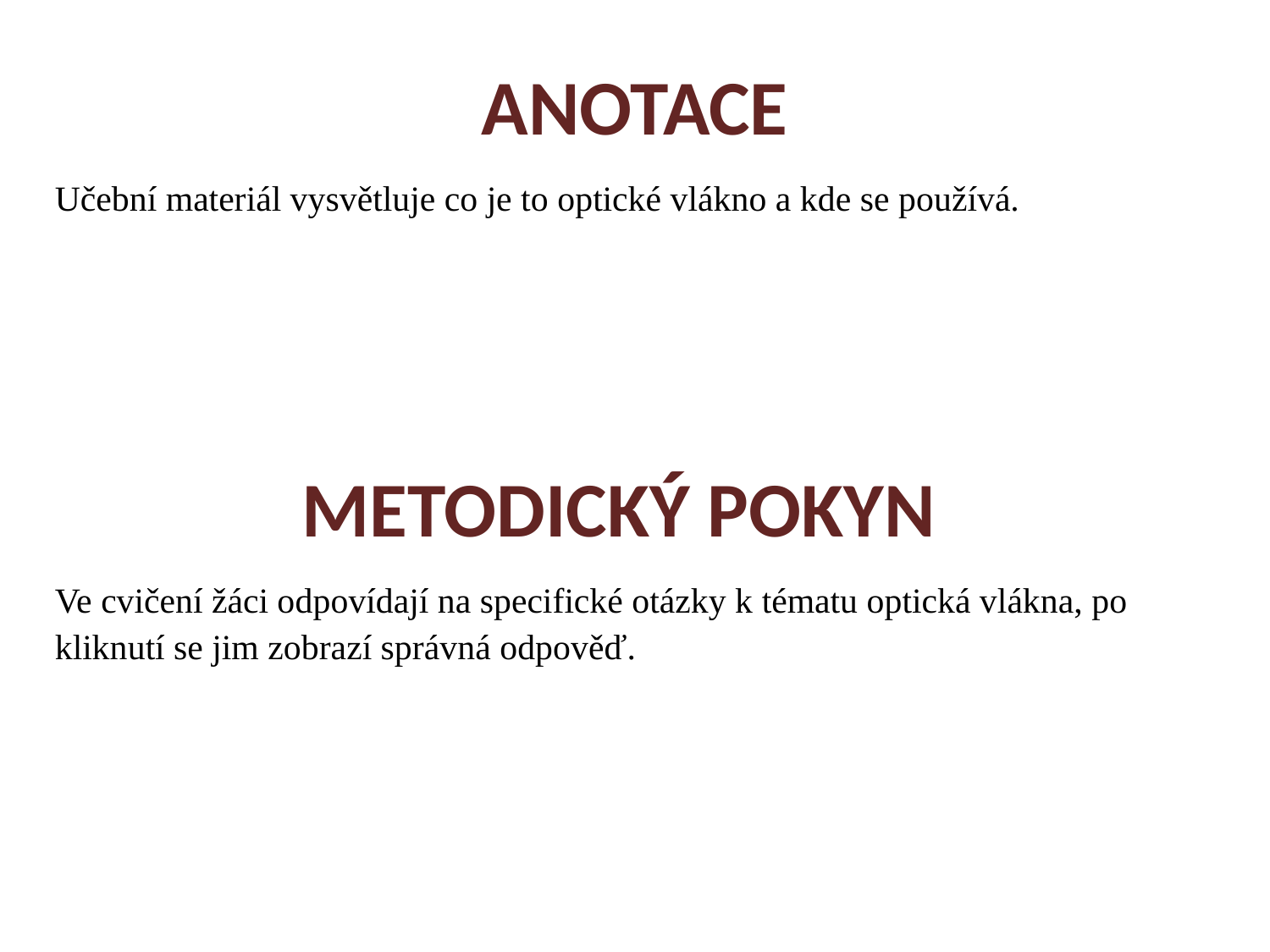

ANOTACE
Učební materiál vysvětluje co je to optické vlákno a kde se používá.
METODICKÝ POKYN
Ve cvičení žáci odpovídají na specifické otázky k tématu optická vlákna, po kliknutí se jim zobrazí správná odpověď.